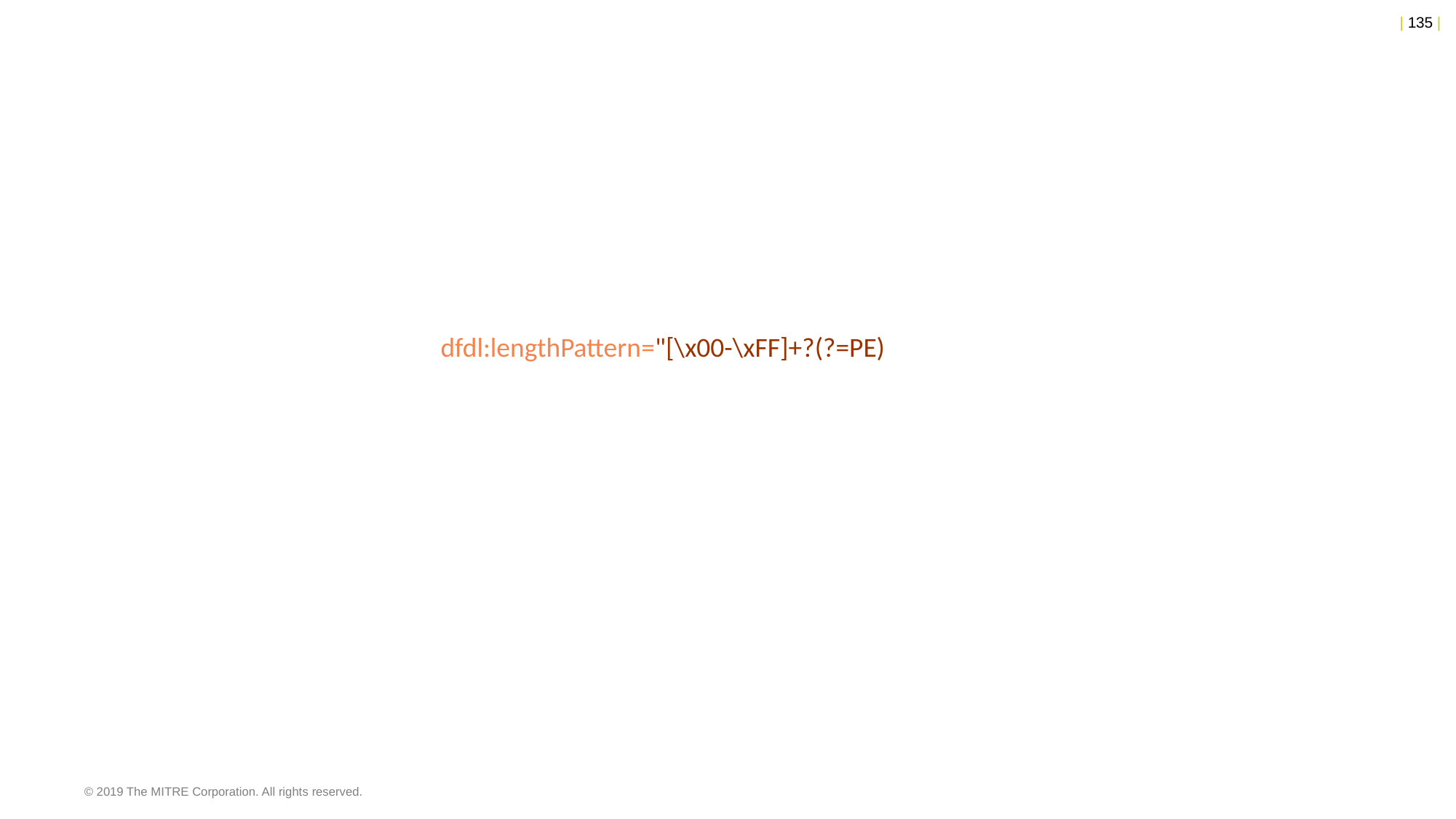

dfdl:lengthPattern="[\x00-\xFF]+?(?=PE)
© 2019 The MITRE Corporation. All rights reserved.